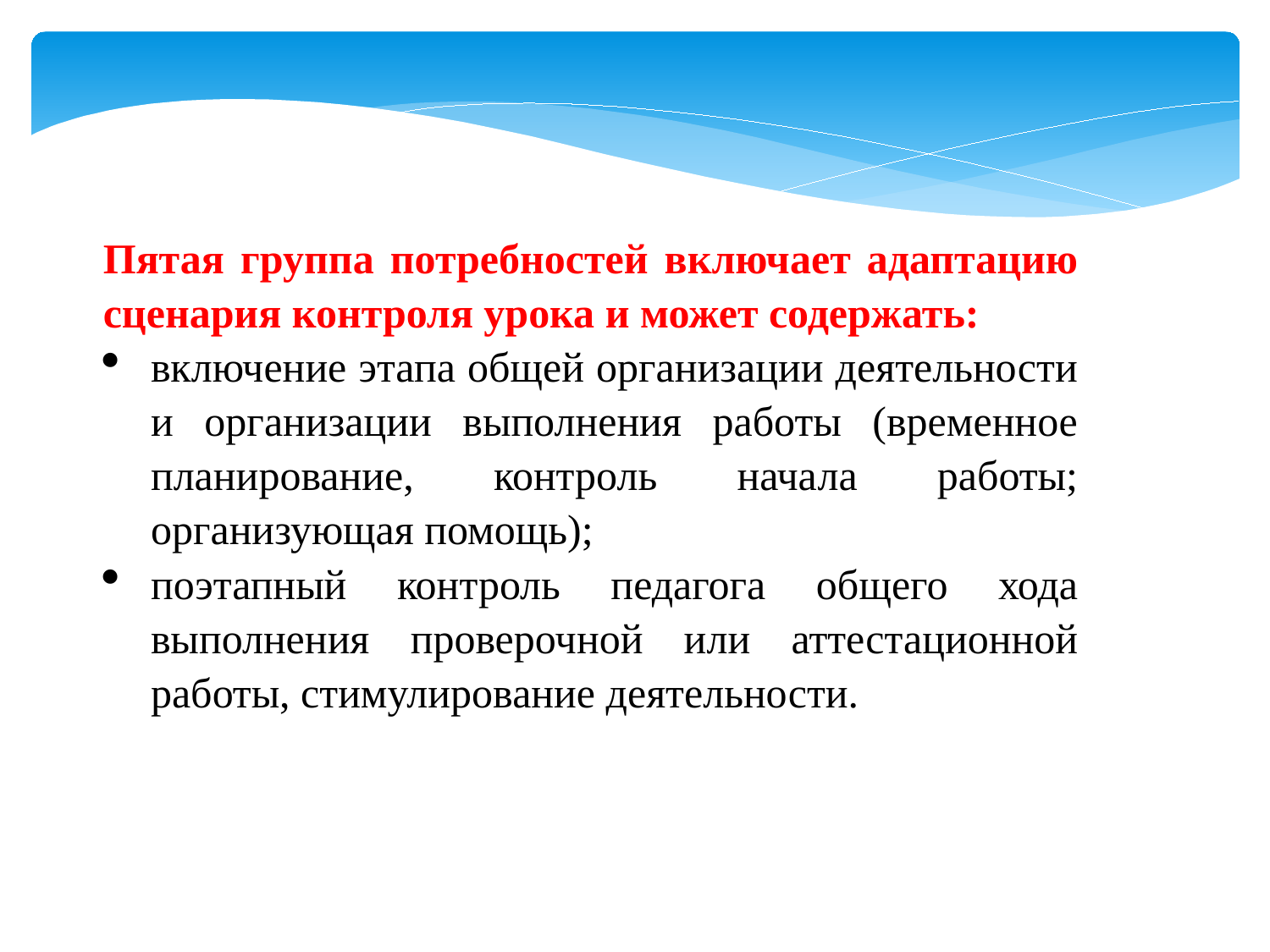

Пятая группа потребностей включает адаптацию сценария контроля урока и может содержать:
включение этапа общей организации деятельности и организации выполнения работы (временное планирование, контроль начала работы; организующая помощь);
поэтапный контроль педагога общего хода выполнения проверочной или аттестационной работы, стимулирование деятельности.